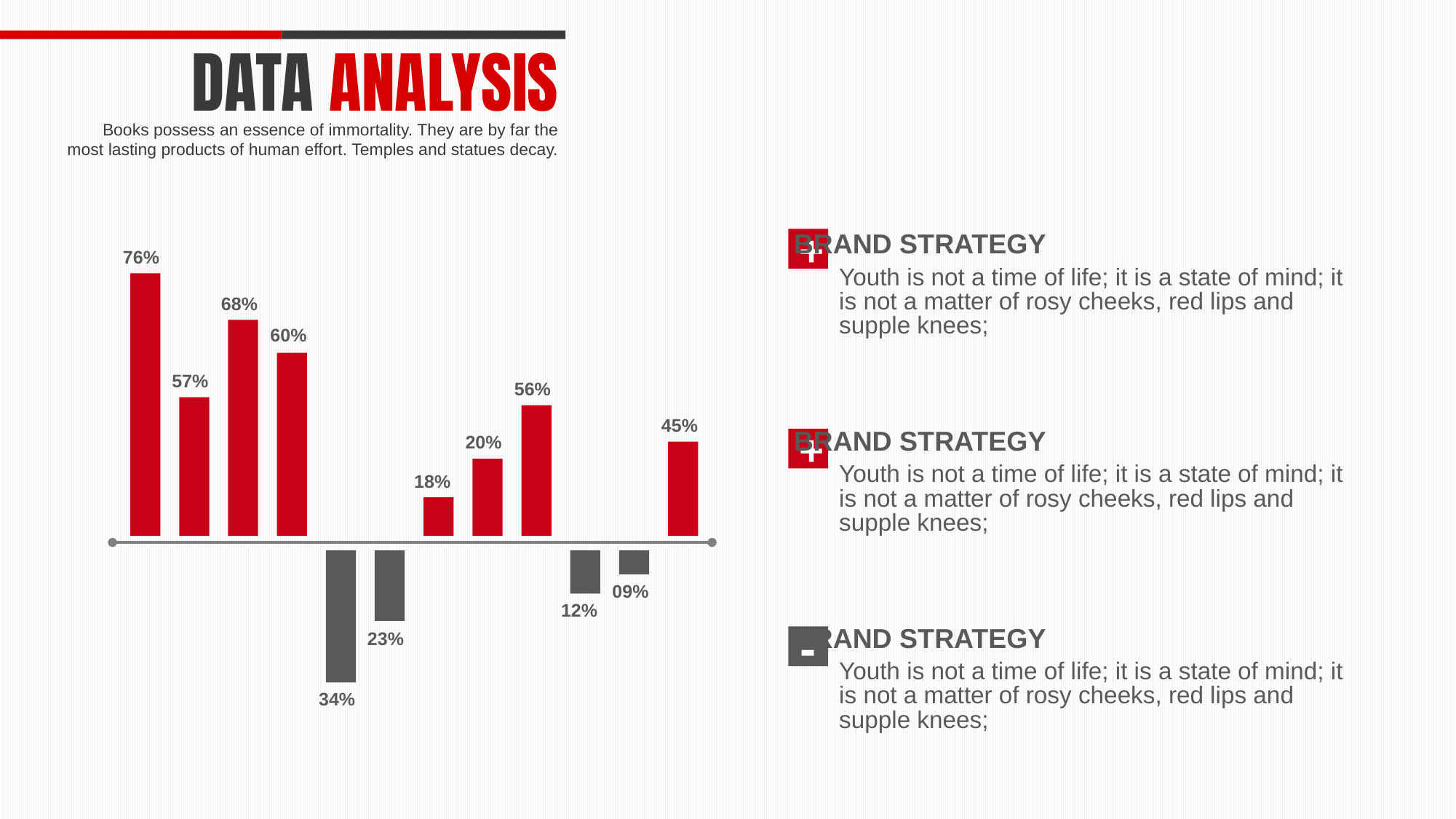

DATA ANALYSIS
Books possess an essence of immortality. They are by far the most lasting products of human effort. Temples and statues decay.
BRAND STRATEGY
Youth is not a time of life; it is a state of mind; it is not a matter of rosy cheeks, red lips and supple knees;
+
76%

68%

60%

57%

56%

45%

BRAND STRATEGY
Youth is not a time of life; it is a state of mind; it is not a matter of rosy cheeks, red lips and supple knees;
+
20%

18%

09%

34%

23%

12%
BRAND STRATEGY
Youth is not a time of life; it is a state of mind; it is not a matter of rosy cheeks, red lips and supple knees;
-